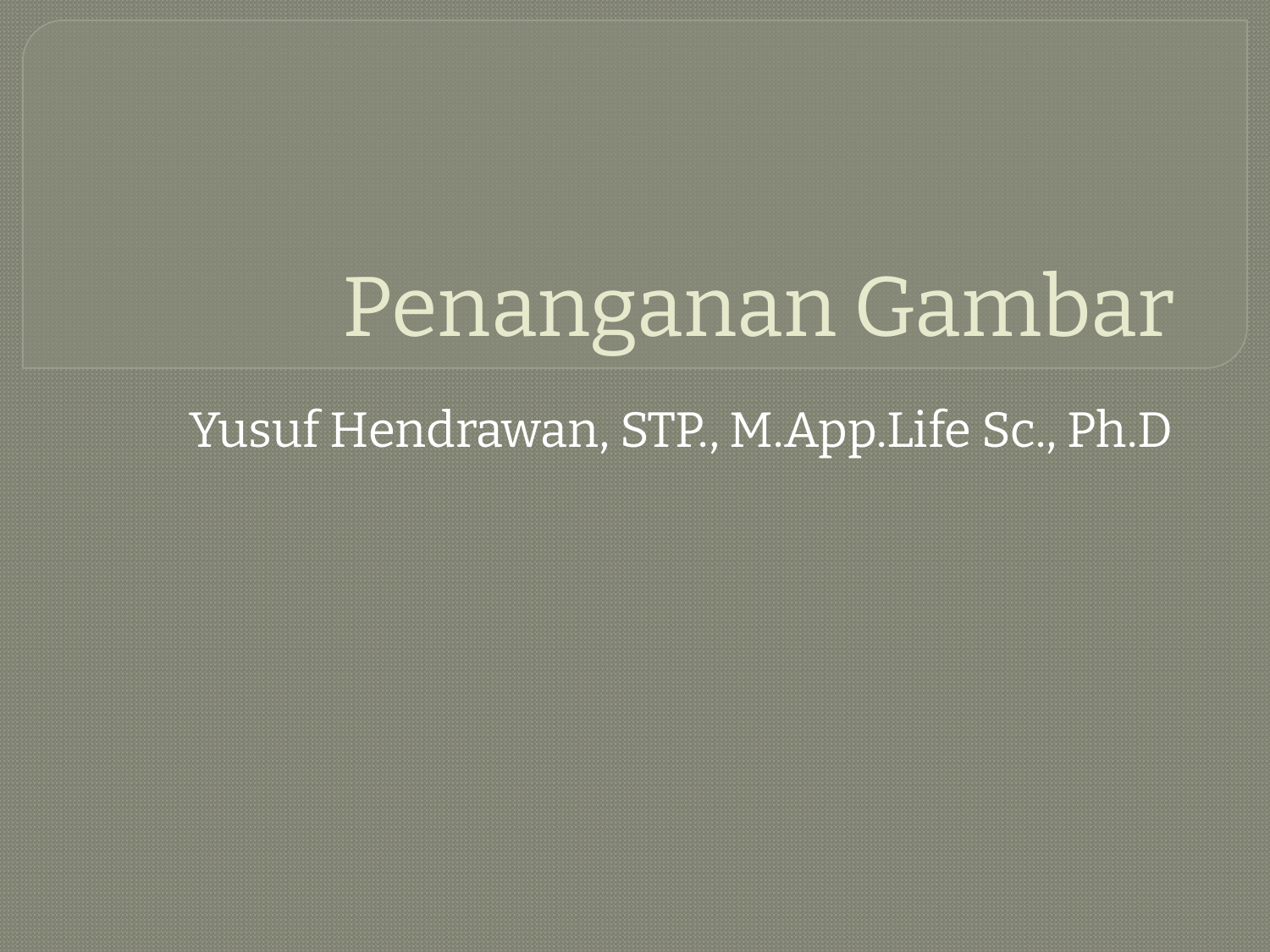

# Penanganan Gambar
Yusuf Hendrawan, STP., M.App.Life Sc., Ph.D